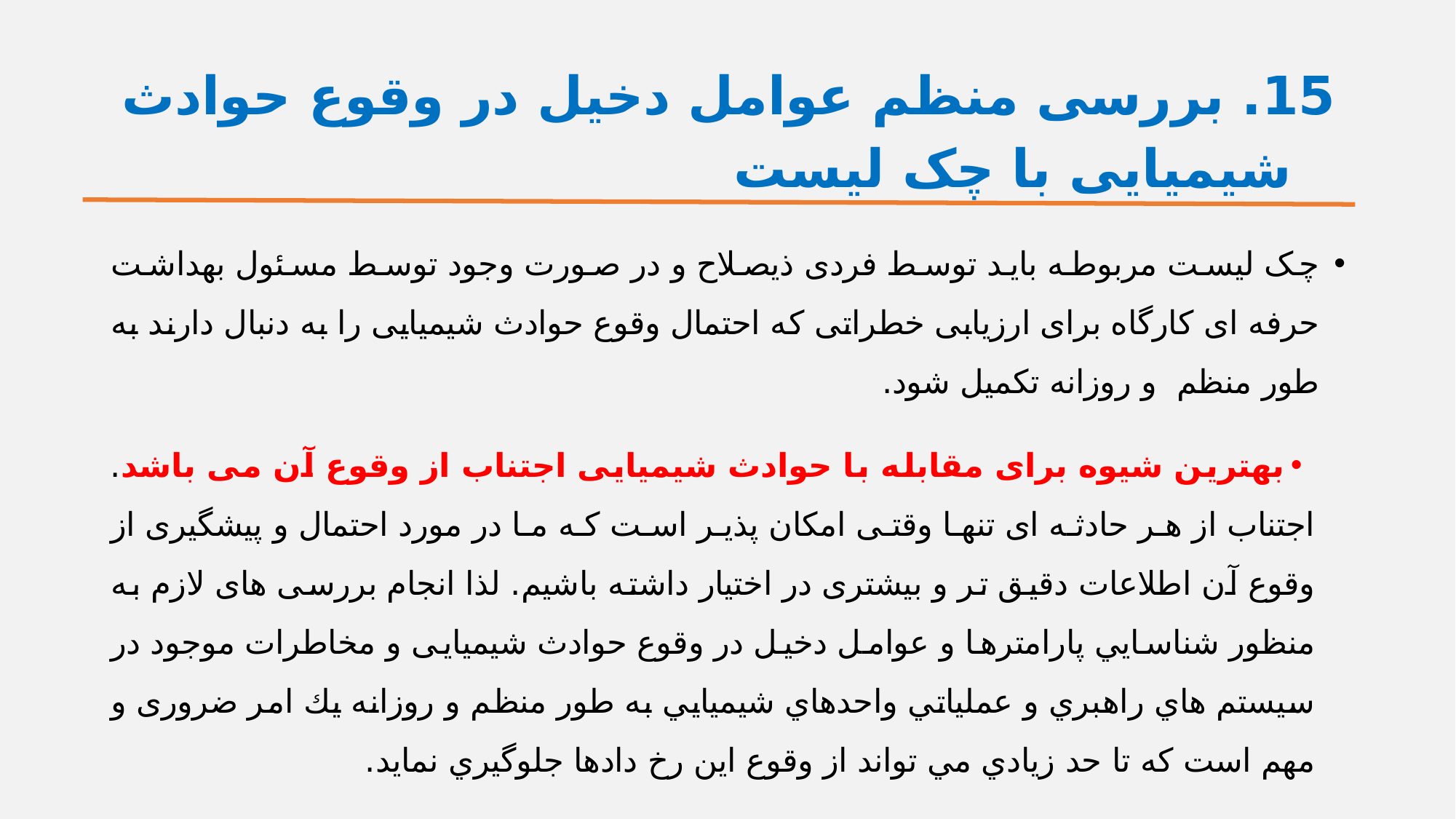

# 15. بررسی منظم عوامل دخیل در وقوع حوادث شیمیایی با چک لیست
چک لیست مربوطه باید توسط فردی ذیصلاح و در صورت وجود توسط مسئول بهداشت حرفه ای کارگاه برای ارزیابی خطراتی که احتمال وقوع حوادث شیمیایی را به دنبال دارند به طور منظم  و روزانه تکمیل شود.
بهترین شیوه برای مقابله با حوادث شیمیایی اجتناب از وقوع آن می باشد. اجتناب از هر حادثه ای تنها وقتی امکان پذیر است که ما در مورد احتمال و پیشگیری از وقوع آن اطلاعات دقیق تر و بیشتری در اختیار داشته باشیم. لذا انجام بررسی های لازم به منظور شناسايي پارامترها و عوامل دخیل در وقوع حوادث شیمیایی و مخاطرات موجود در سيستم هاي راهبري و عملياتي واحدهاي شيميايي به طور منظم و روزانه يك امر ضروری و مهم است كه تا حد زيادي مي تواند از وقوع اين رخ دادها جلوگيري نمايد.